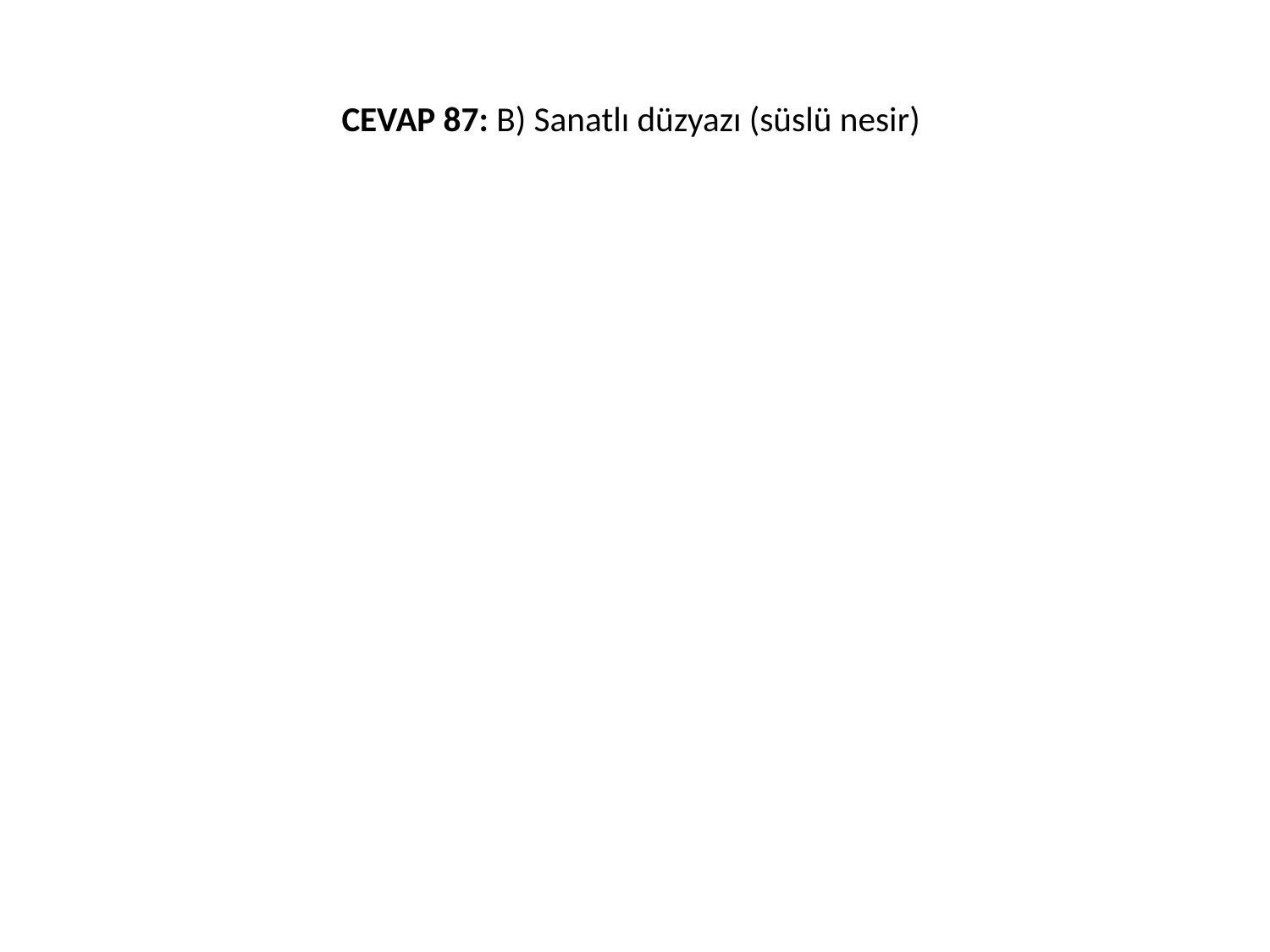

# CEVAP 87: B) Sanatlı düzyazı (süslü nesir)